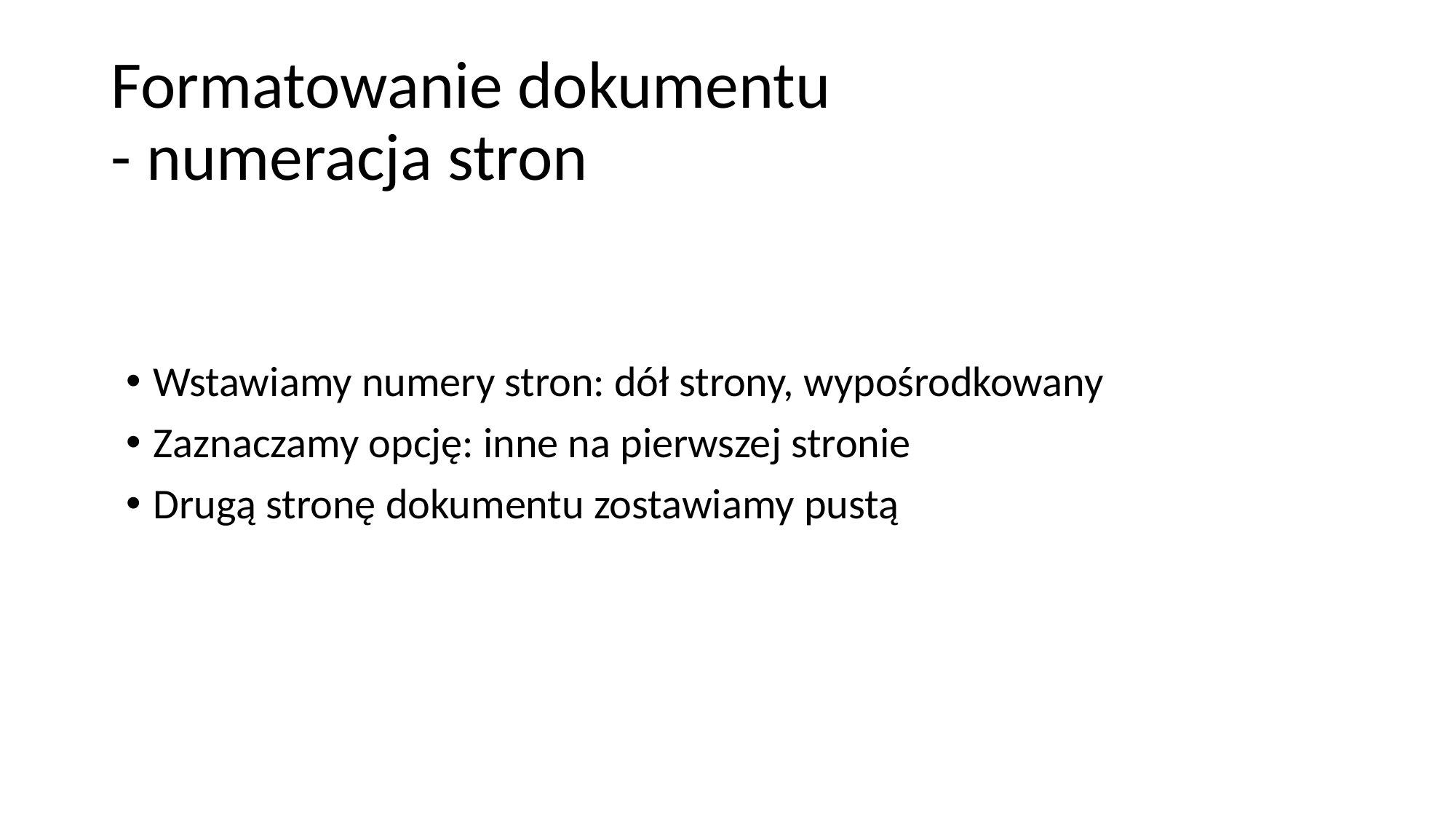

# Formatowanie dokumentu - numeracja stron
Wstawiamy numery stron: dół strony, wypośrodkowany
Zaznaczamy opcję: inne na pierwszej stronie
Drugą stronę dokumentu zostawiamy pustą